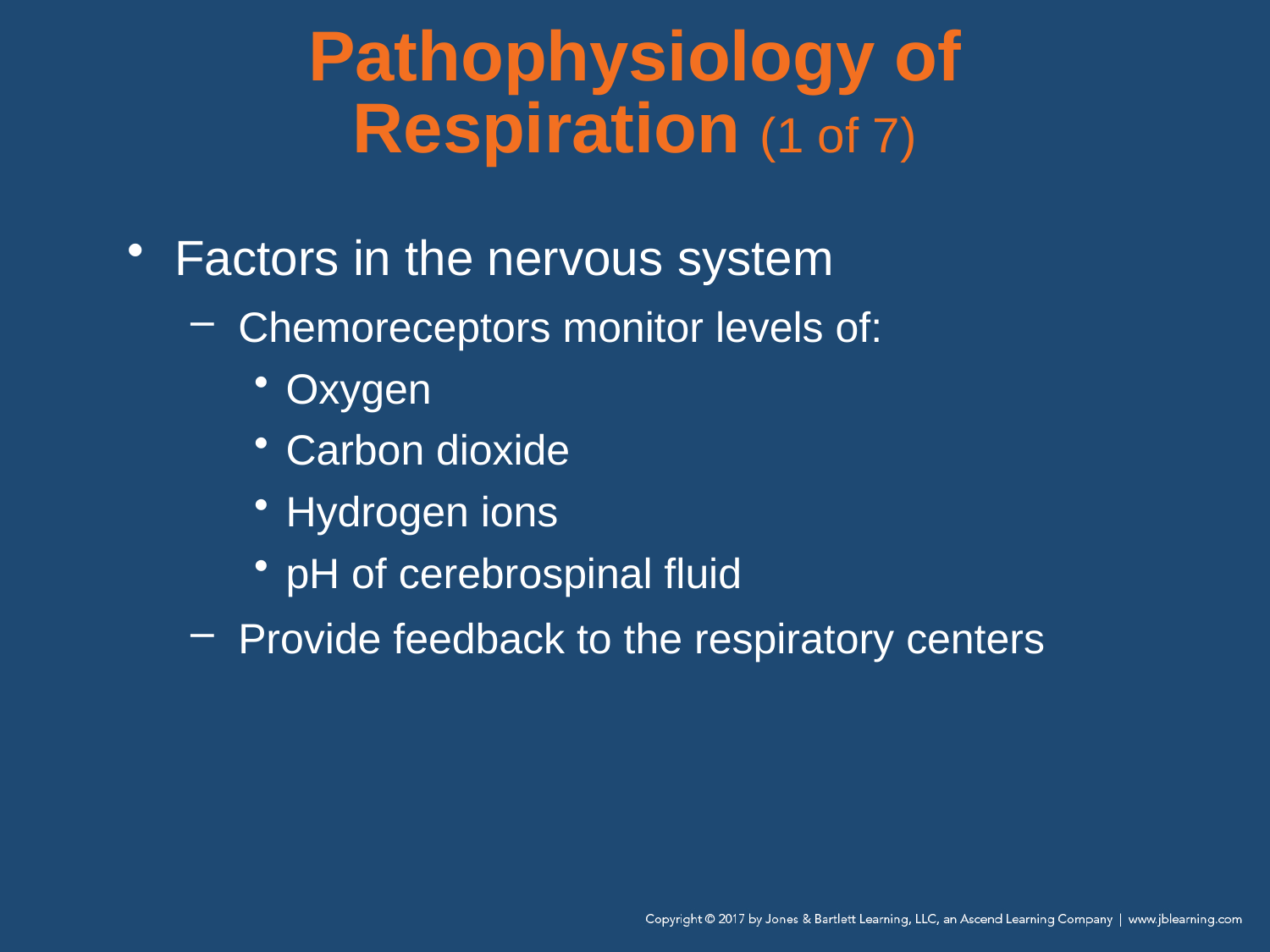

# Pathophysiology of Respiration (1 of 7)
Factors in the nervous system
Chemoreceptors monitor levels of:
Oxygen
Carbon dioxide
Hydrogen ions
pH of cerebrospinal fluid
Provide feedback to the respiratory centers